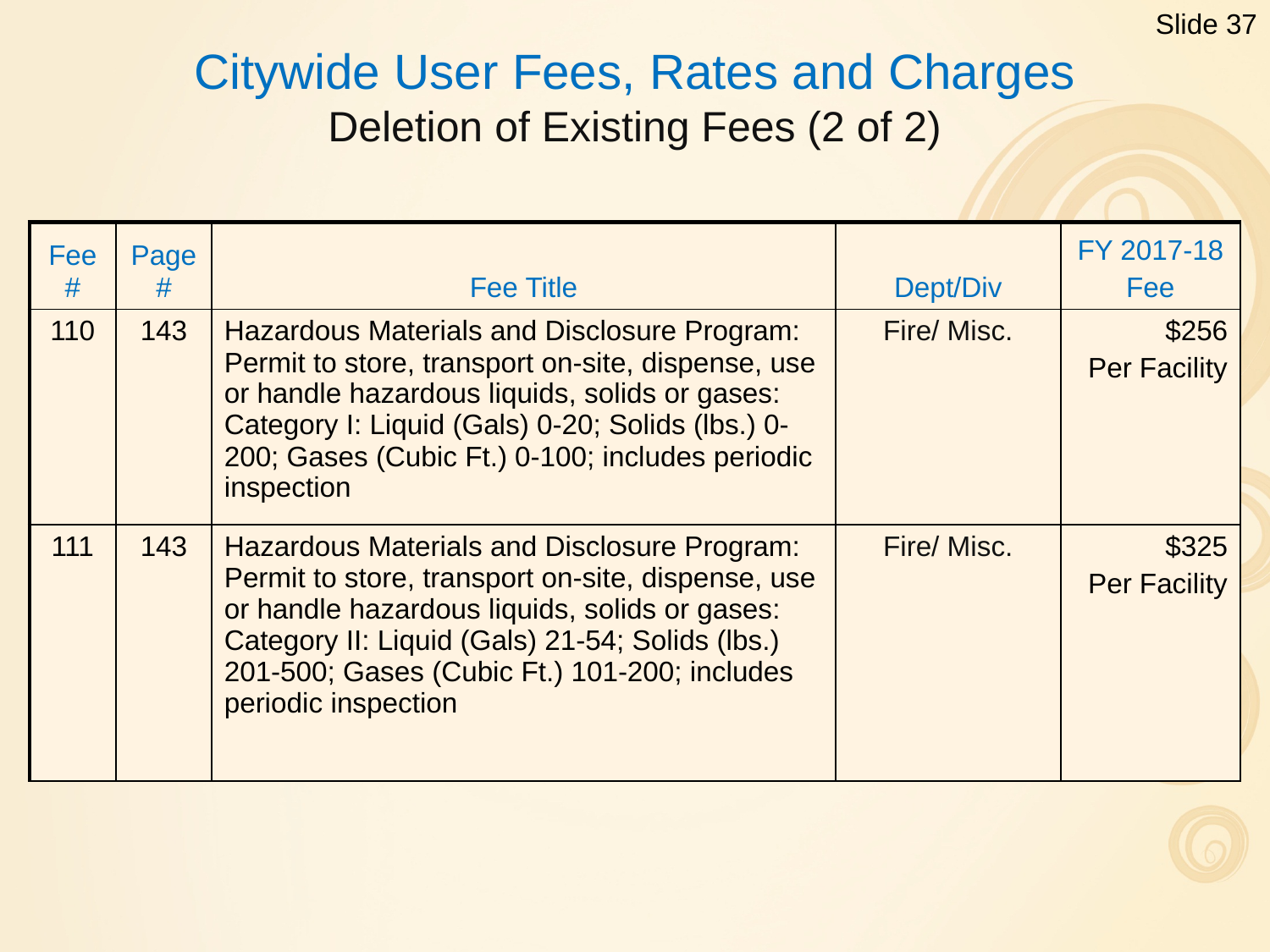

Slide 37
Citywide User Fees, Rates and Charges
Deletion of Existing Fees (2 of 2)
| Fee # | Page # | Fee Title | Dept/Div | FY 2017-18 Fee |
| --- | --- | --- | --- | --- |
| 110 | 143 | Hazardous Materials and Disclosure Program: Permit to store, transport on-site, dispense, use or handle hazardous liquids, solids or gases: Category I: Liquid (Gals) 0-20; Solids (lbs.) 0-200; Gases (Cubic Ft.) 0-100; includes periodic inspection | Fire/ Misc. | $256 Per Facility |
| 111 | 143 | Hazardous Materials and Disclosure Program: Permit to store, transport on-site, dispense, use or handle hazardous liquids, solids or gases: Category II: Liquid (Gals) 21-54; Solids (lbs.) 201-500; Gases (Cubic Ft.) 101-200; includes periodic inspection | Fire/ Misc. | $325 Per Facility |